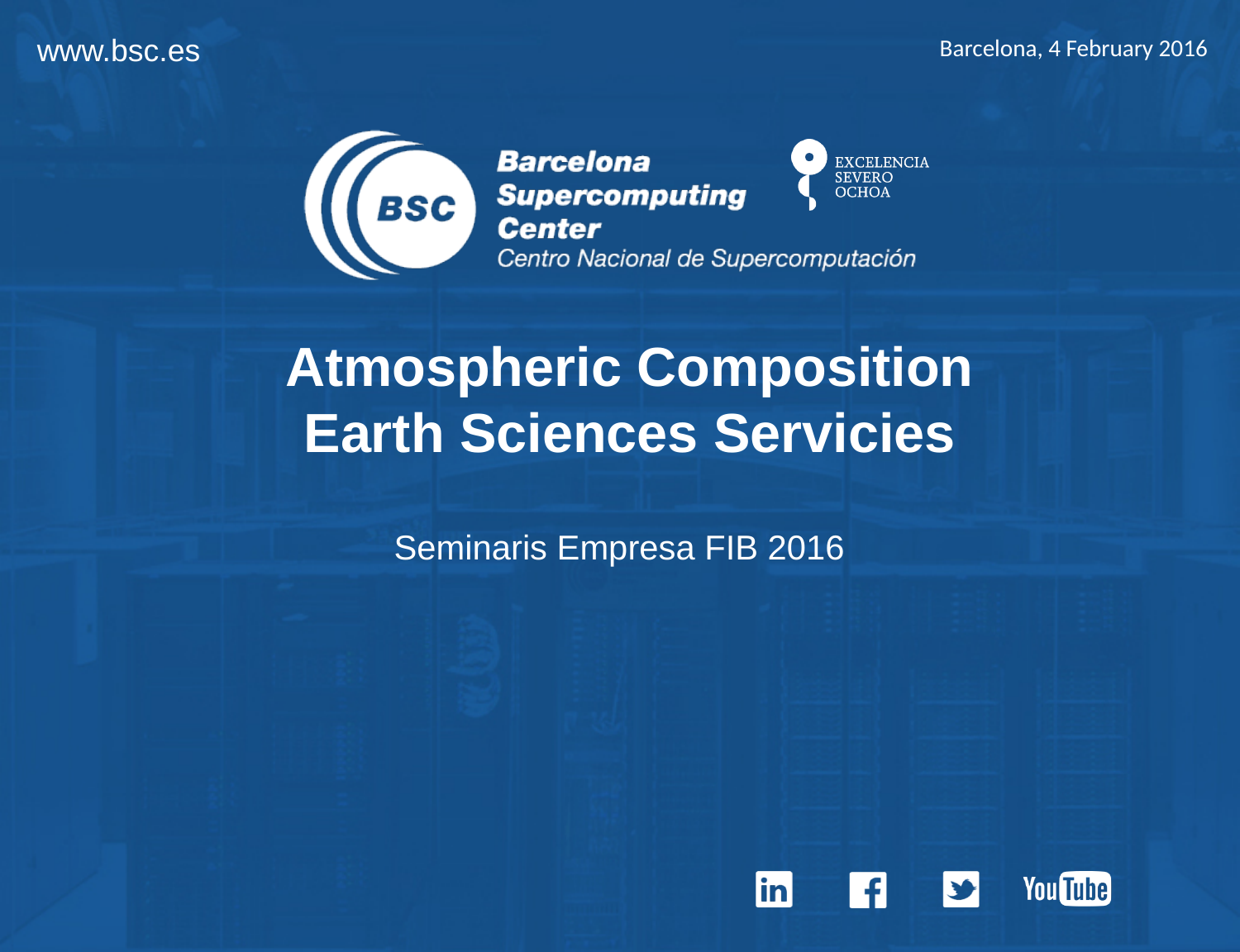

Barcelona, 4 February 2016
Atmospheric Composition
Earth Sciences Servicies
Seminaris Empresa FIB 2016